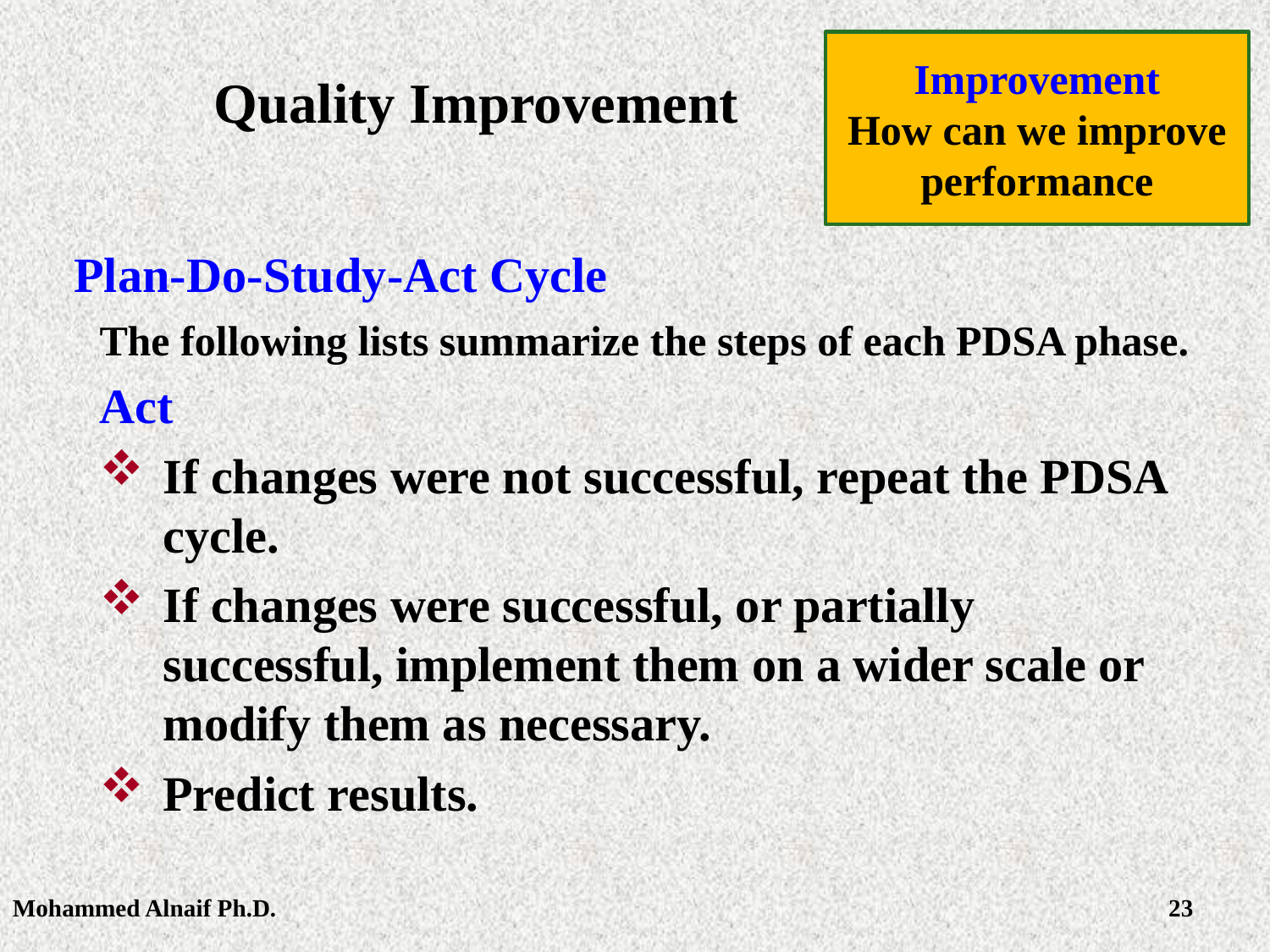

Improvement
How can we improve performance
# Quality Improvement
Plan-Do-Study-Act Cycle
The following lists summarize the steps of each PDSA phase.
Act
If changes were not successful, repeat the PDSA cycle.
If changes were successful, or partially successful, implement them on a wider scale or modify them as necessary.
Predict results.
Mohammed Alnaif Ph.D.
2/28/2016
23